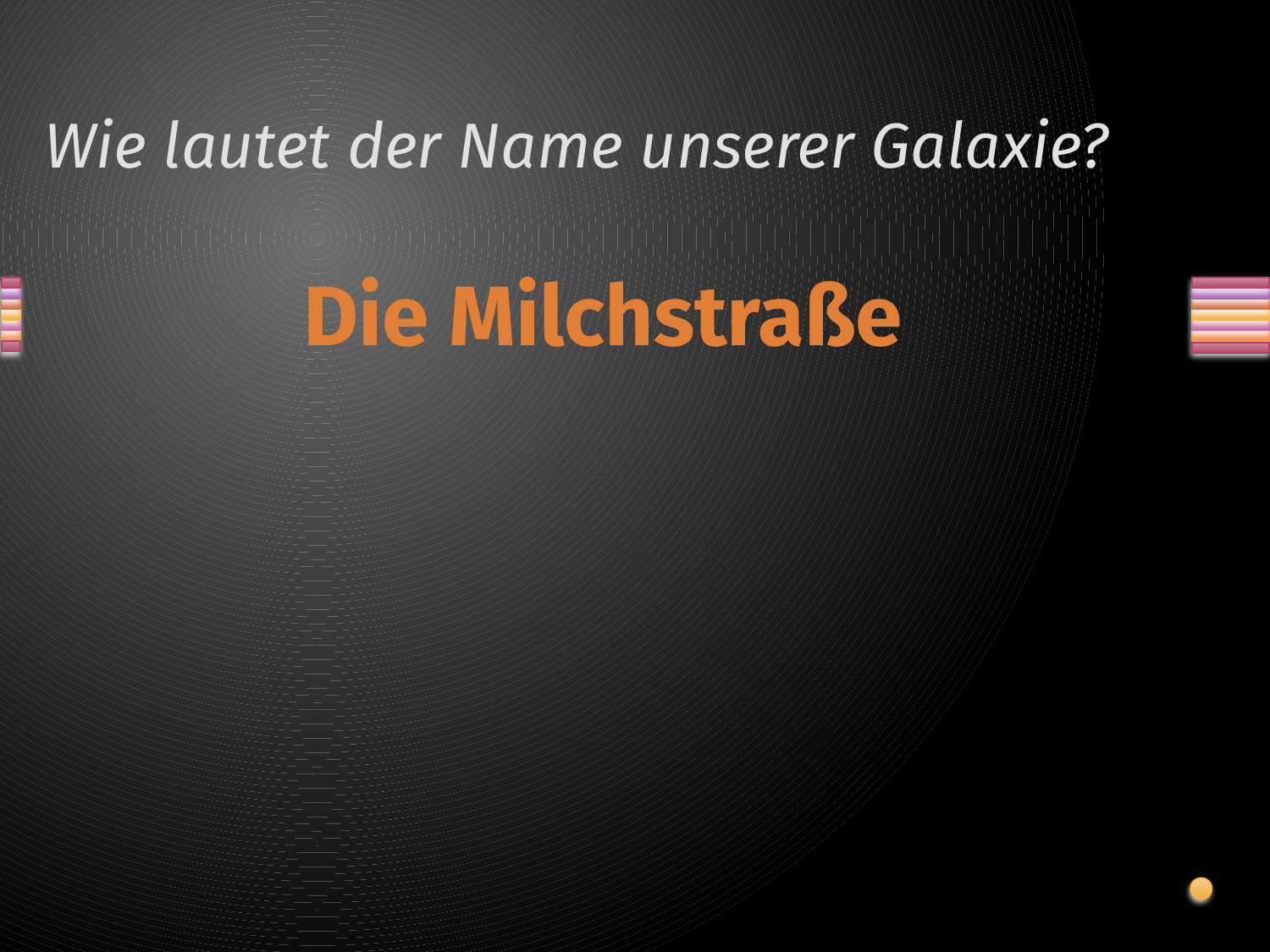

# Wie lautet der Name unserer Galaxie?
Die Milchstraße